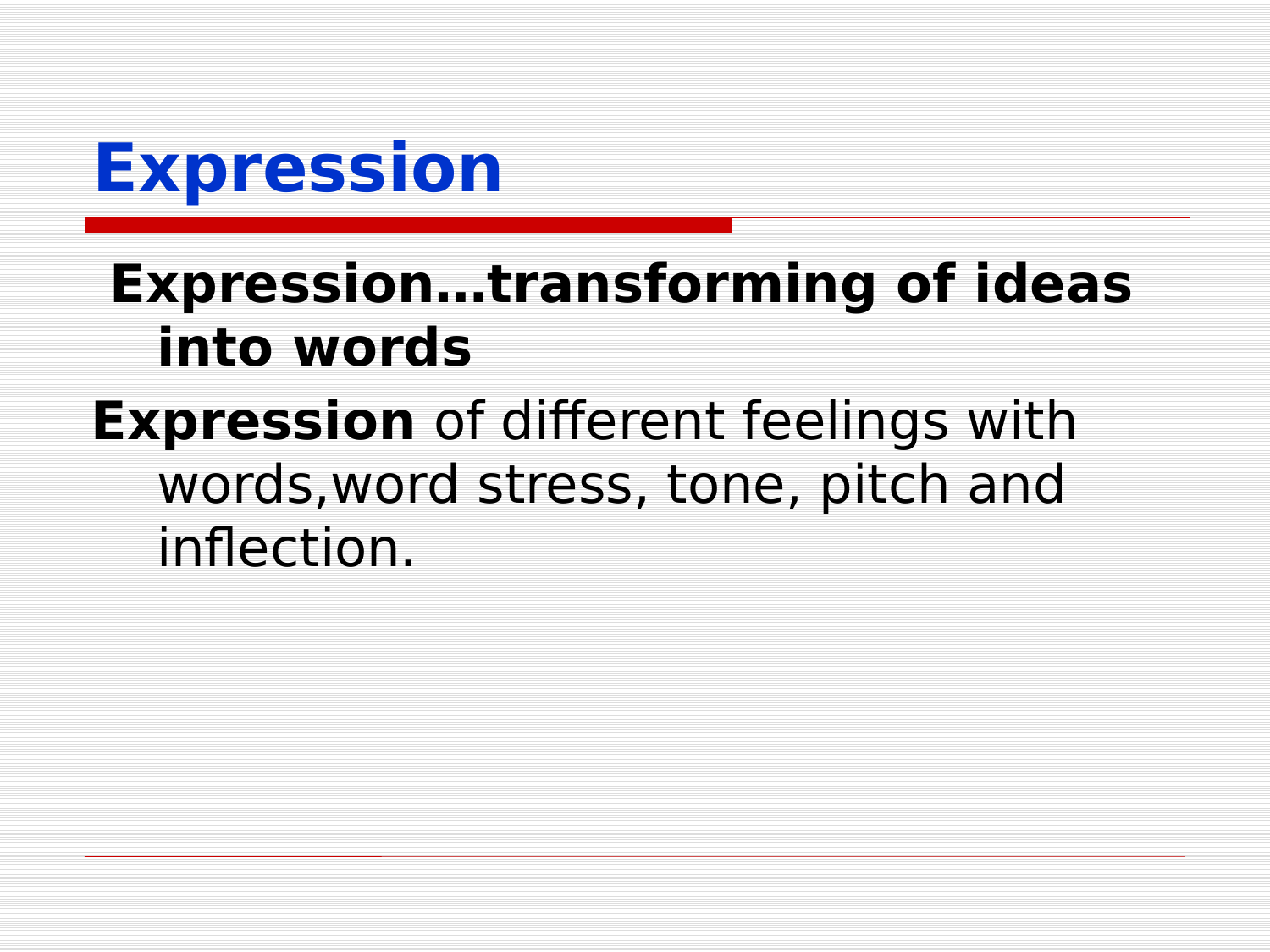

# Expression
 Expression…transforming of ideas into words
Expression of different feelings with words,word stress, tone, pitch and inflection.